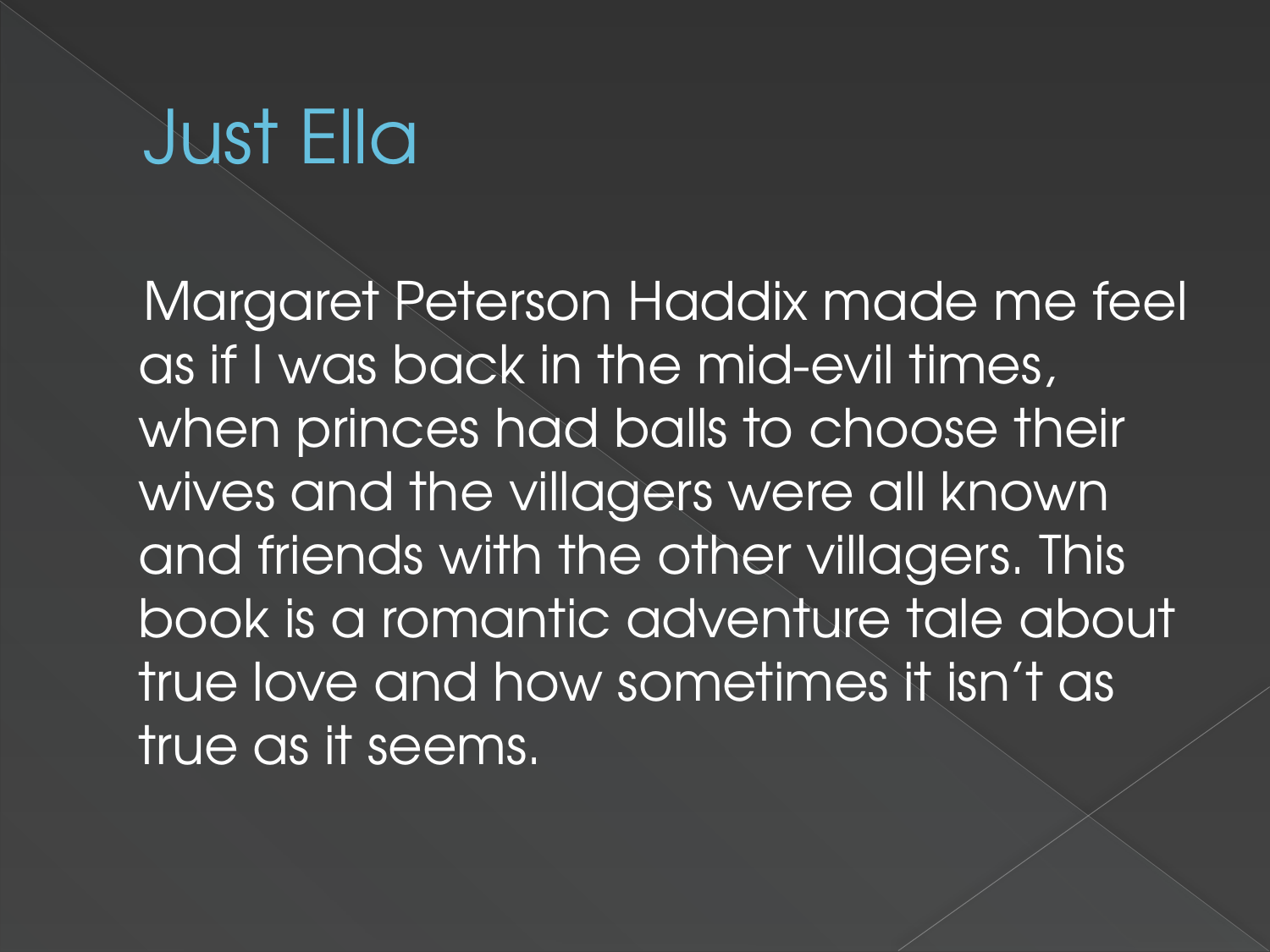

# Just Ella
    Margaret Peterson Haddix made me feel as if I was back in the mid-evil times, when princes had balls to choose their wives and the villagers were all known and friends with the other villagers. This book is a romantic adventure tale about true love and how sometimes it isn’t as true as it seems.